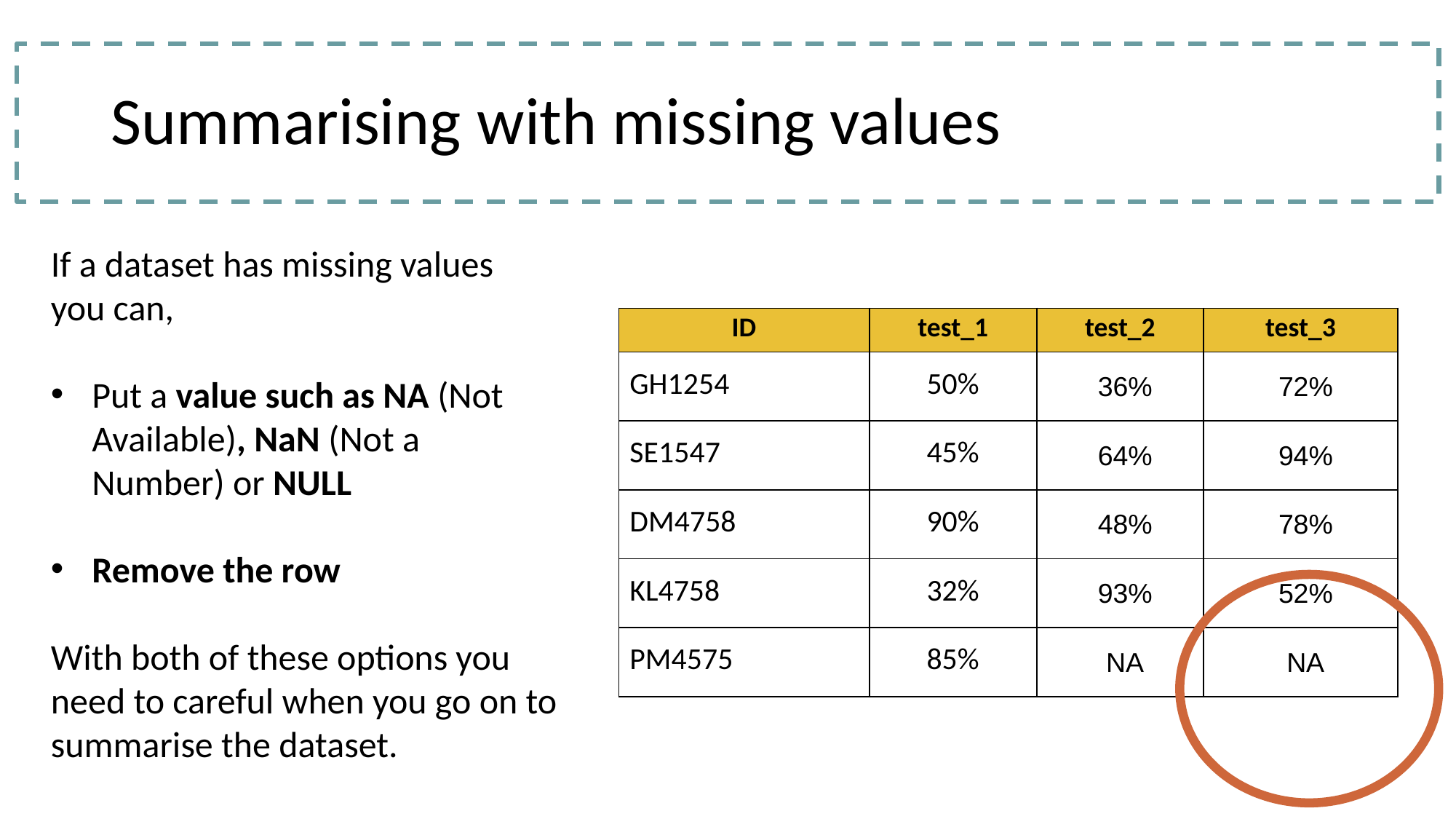

# Summarising with missing values
If a dataset has missing values  you can,

Put a value such as NA (Not Available), NaN (Not a Number) or NULL

Remove the row

With both of these options you need to careful when you go on to summarise the dataset.
| ID | test\_1 | test\_2 | test\_3 |
| --- | --- | --- | --- |
| GH1254 | 50% | 36% | 72% |
| SE1547 | 45% | 64% | 94% |
| DM4758 | 90% | 48% | 78% |
| KL4758 | 32% | 93% | 52% |
| PM4575 | 85% | NA | NA |